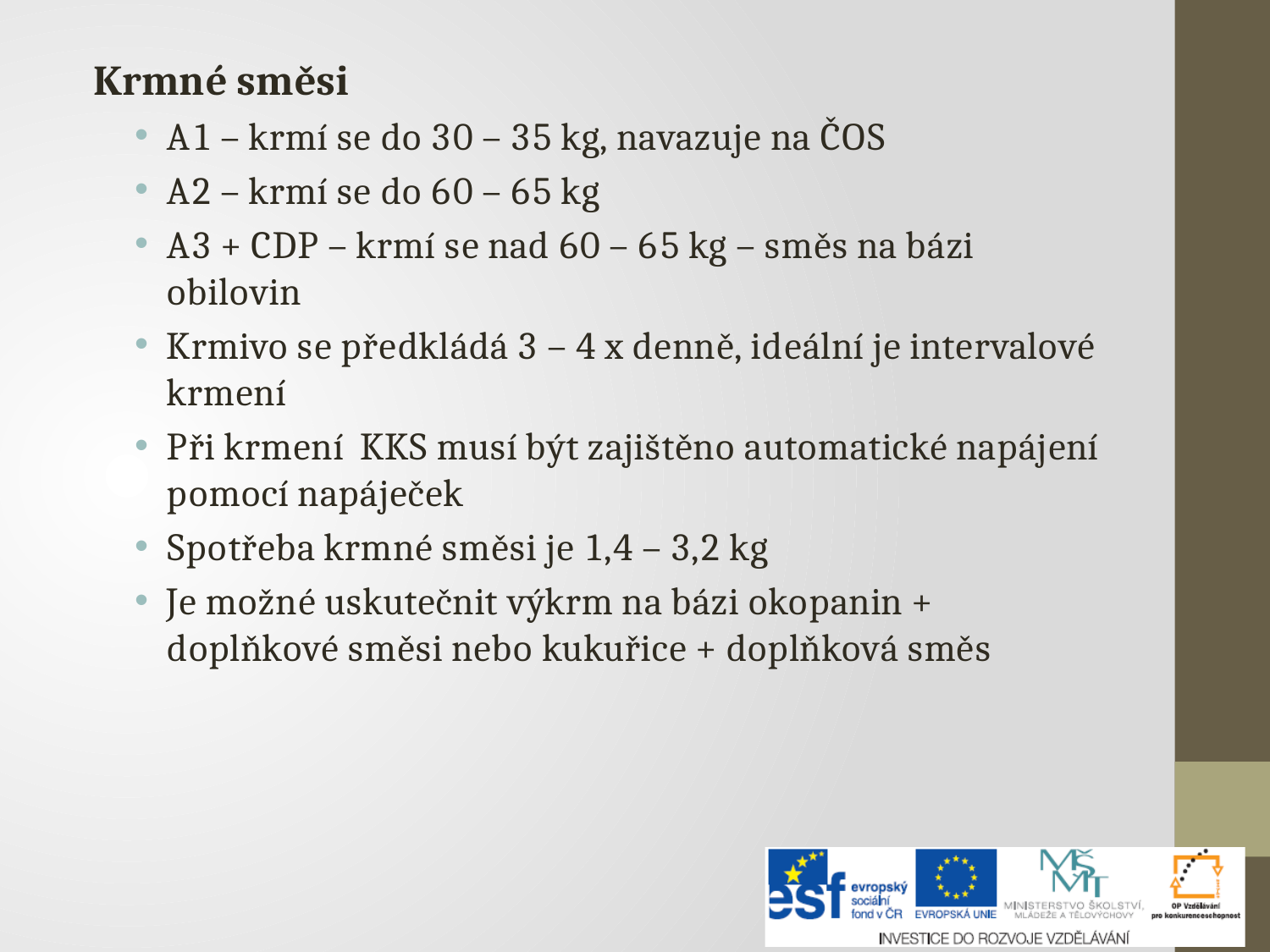

Krmné směsi
A1 – krmí se do 30 – 35 kg, navazuje na ČOS
A2 – krmí se do 60 – 65 kg
A3 + CDP – krmí se nad 60 – 65 kg – směs na bázi obilovin
Krmivo se předkládá 3 – 4 x denně, ideální je intervalové krmení
Při krmení  KKS musí být zajištěno automatické napájení pomocí napáječek
Spotřeba krmné směsi je 1,4 – 3,2 kg
Je možné uskutečnit výkrm na bázi okopanin + doplňkové směsi nebo kukuřice + doplňková směs